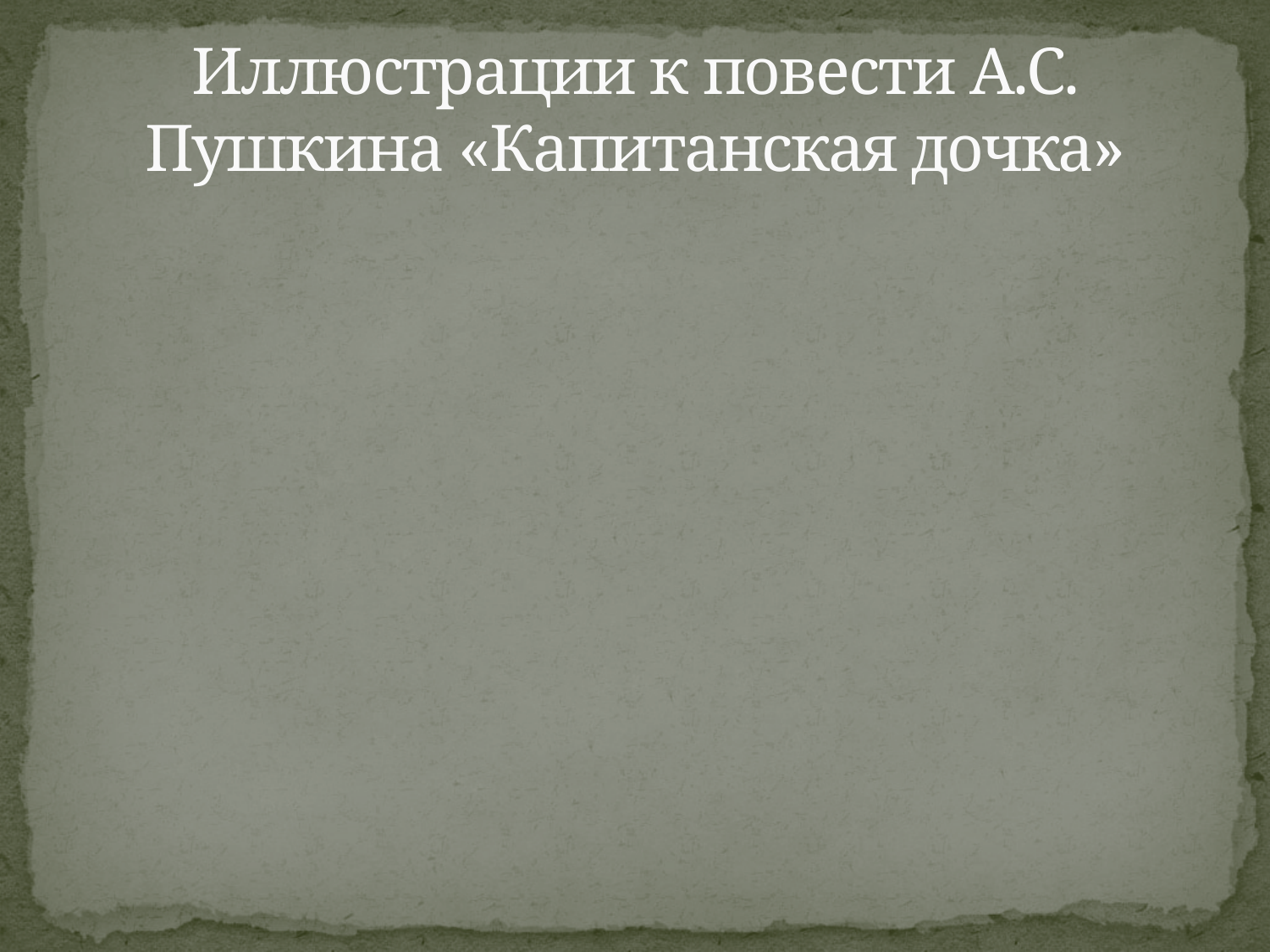

# Иллюстрации к повести А.С. Пушкина «Капитанская дочка»